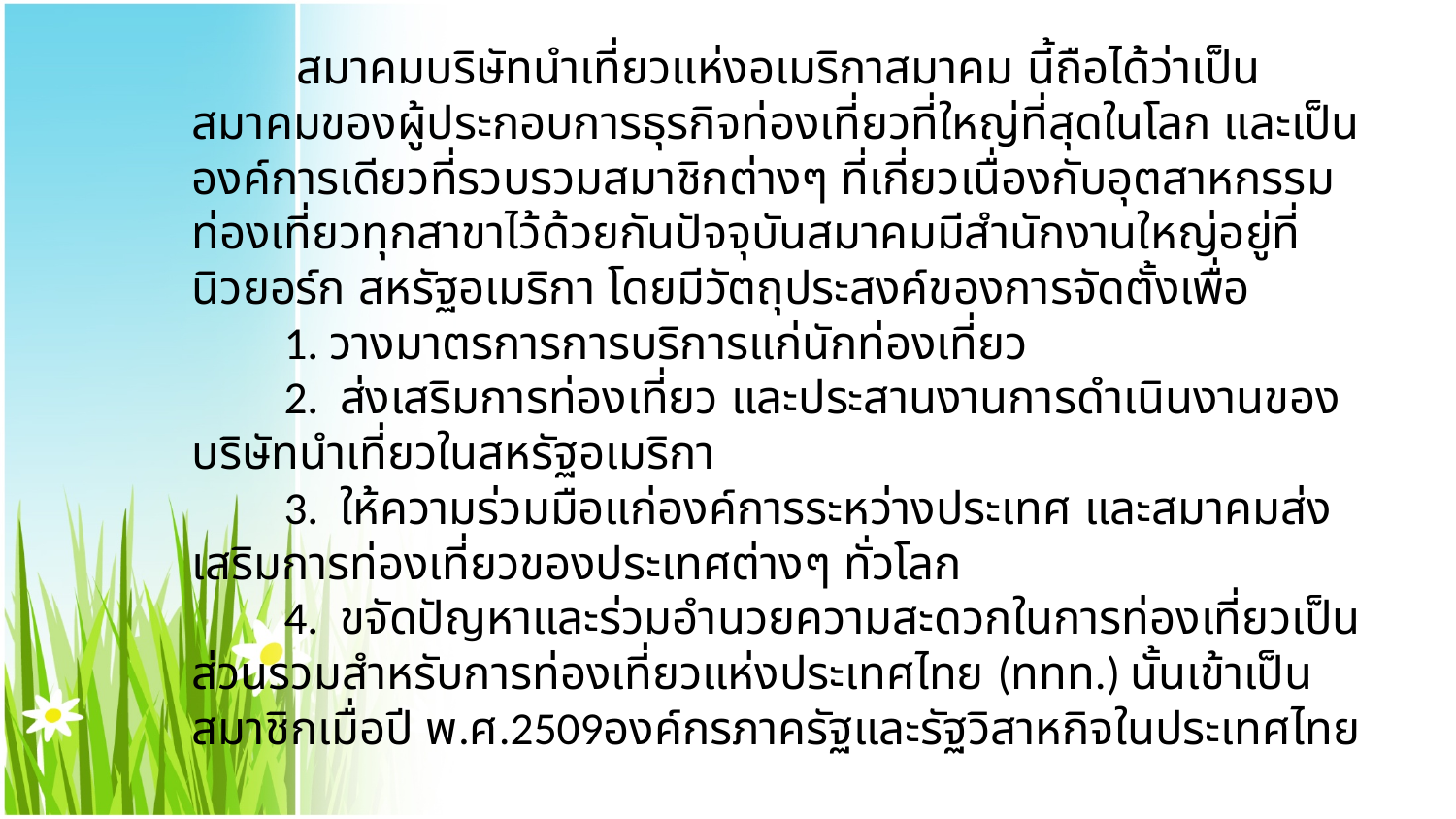

สมาคมบริษัทนำเที่ยวแห่งอเมริกาสมาคม นี้ถือได้ว่าเป็นสมาคมของผู้ประกอบการธุรกิจท่องเที่ยวที่ใหญ่ที่สุดในโลก และเป็นองค์การเดียวที่รวบรวมสมาชิกต่างๆ ที่เกี่ยวเนื่องกับอุตสาหกรรมท่องเที่ยวทุกสาขาไว้ด้วยกันปัจจุบันสมาคมมีสำนักงานใหญ่อยู่ที่นิวยอร์ก สหรัฐอเมริกา โดยมีวัตถุประสงค์ของการจัดตั้งเพื่อ
	1. วางมาตรการการบริการแก่นักท่องเที่ยว
	2.  ส่งเสริมการท่องเที่ยว และประสานงานการดำเนินงานของบริษัทนำเที่ยวในสหรัฐอเมริกา
	3.  ให้ความร่วมมือแก่องค์การระหว่างประเทศ และสมาคมส่งเสริมการท่องเที่ยวของประเทศต่างๆ ทั่วโลก
	4.  ขจัดปัญหาและร่วมอำนวยความสะดวกในการท่องเที่ยวเป็นส่วนรวมสำหรับการท่องเที่ยวแห่งประเทศไทย (ททท.) นั้นเข้าเป็นสมาชิกเมื่อปี พ.ศ.2509องค์กรภาครัฐและรัฐวิสาหกิจในประเทศไทย